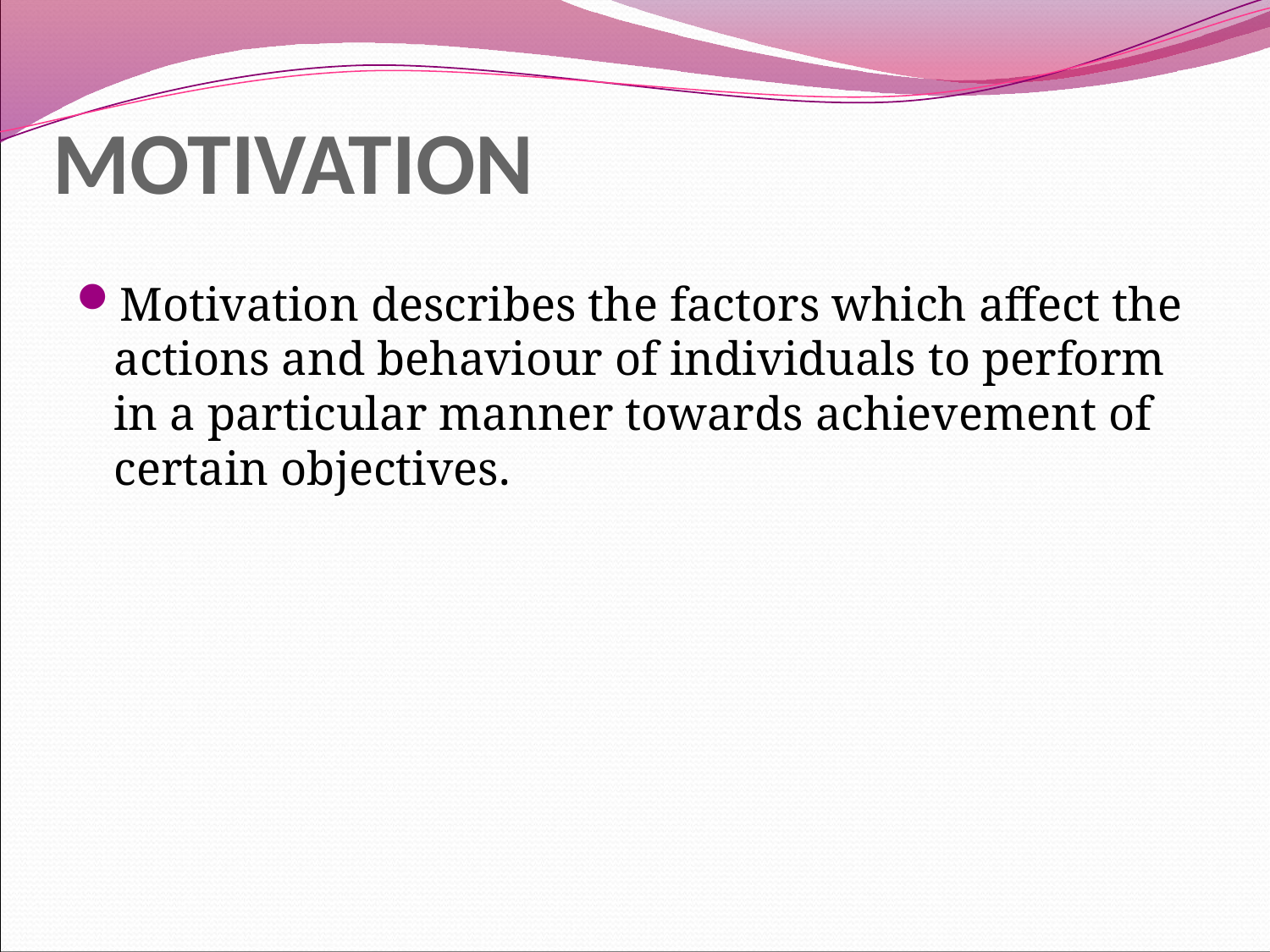

# MOTIVATION
Motivation describes the factors which affect the actions and behaviour of individuals to perform in a particular manner towards achievement of certain objectives.